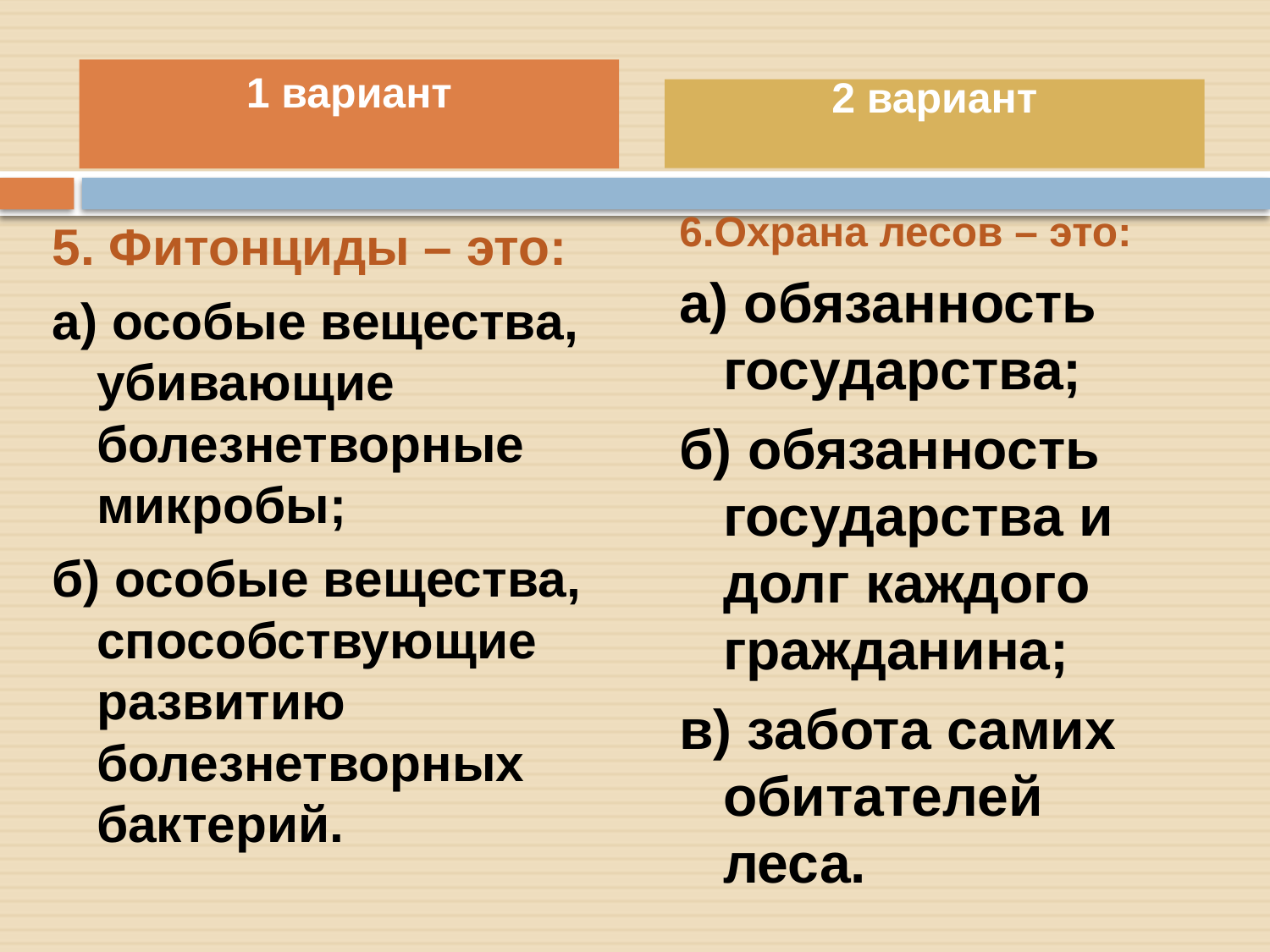

1 вариант

2 вариант

6.Охрана лесов – это:
а) обязанность государства;
б) обязанность государства и долг каждого гражданина;
в) забота самих обитателей леса.

5. Фитонциды – это:
а) особые вещества, убивающие болезнетворные микробы;
б) особые вещества, способствующие развитию болезнетворных бактерий.